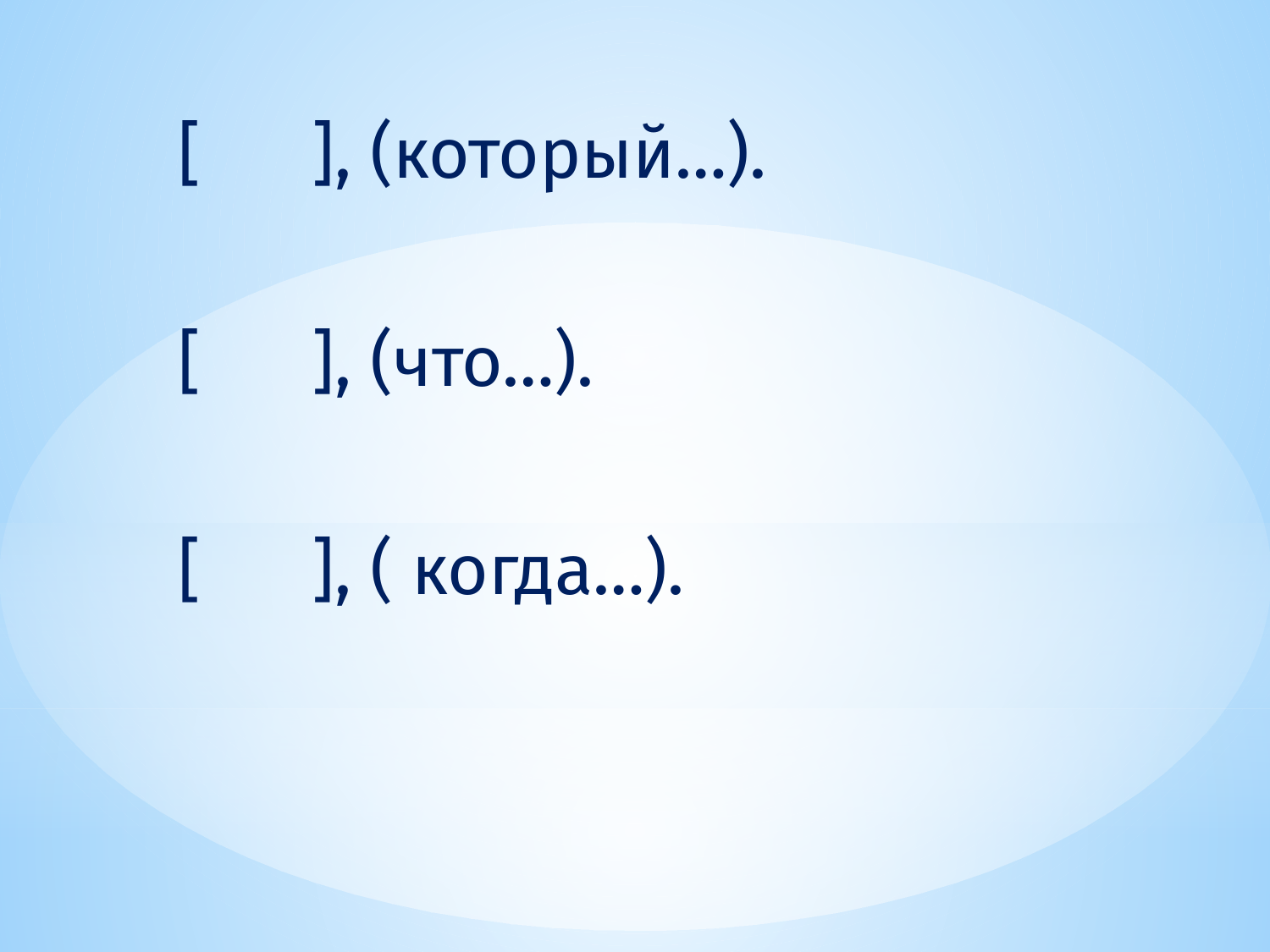

[      ], (который…).

[      ], (что…).

[      ], ( когда…).